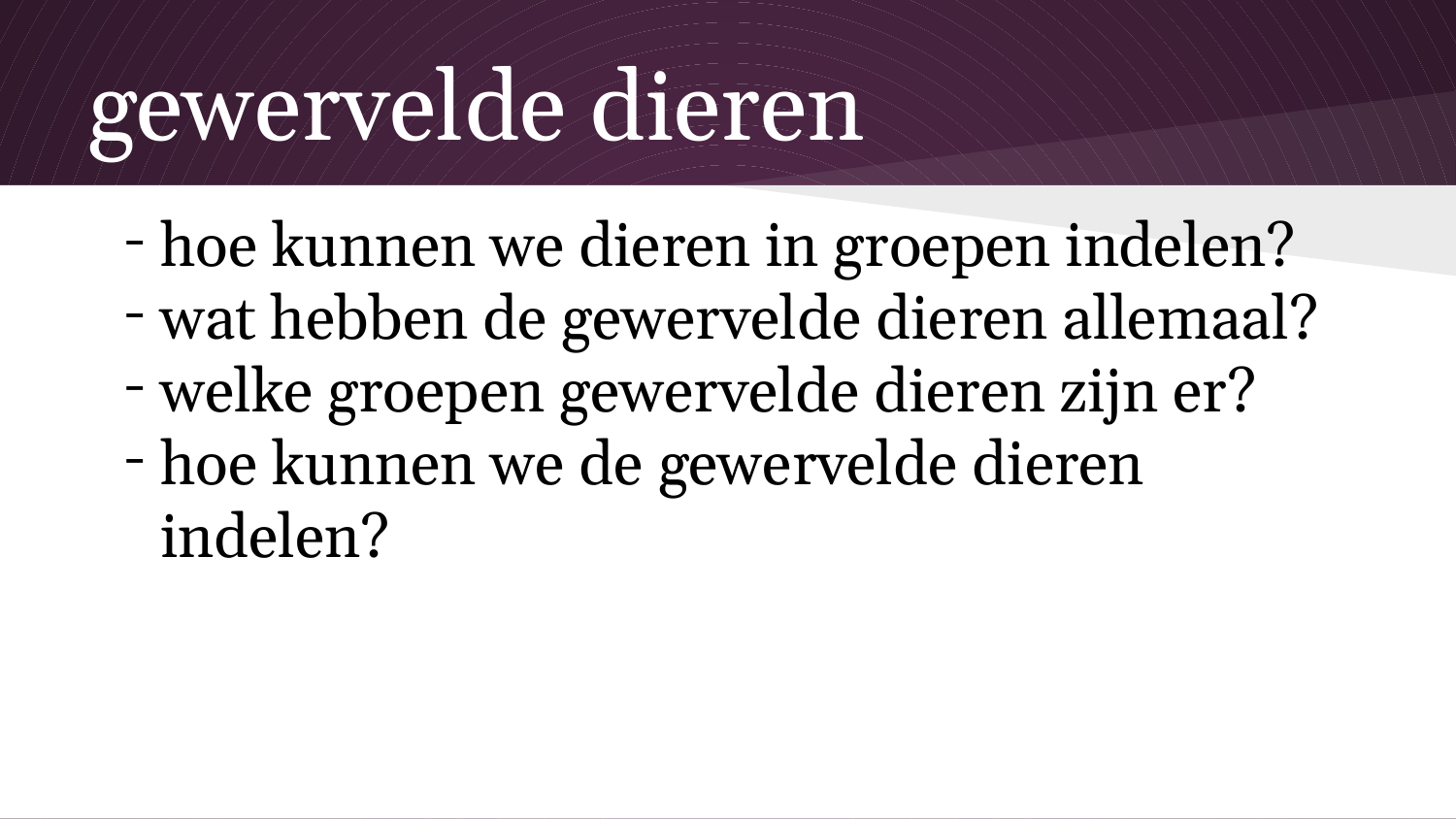

# gewervelde dieren
hoe kunnen we dieren in groepen indelen?
wat hebben de gewervelde dieren allemaal?
welke groepen gewervelde dieren zijn er?
hoe kunnen we de gewervelde dieren indelen?